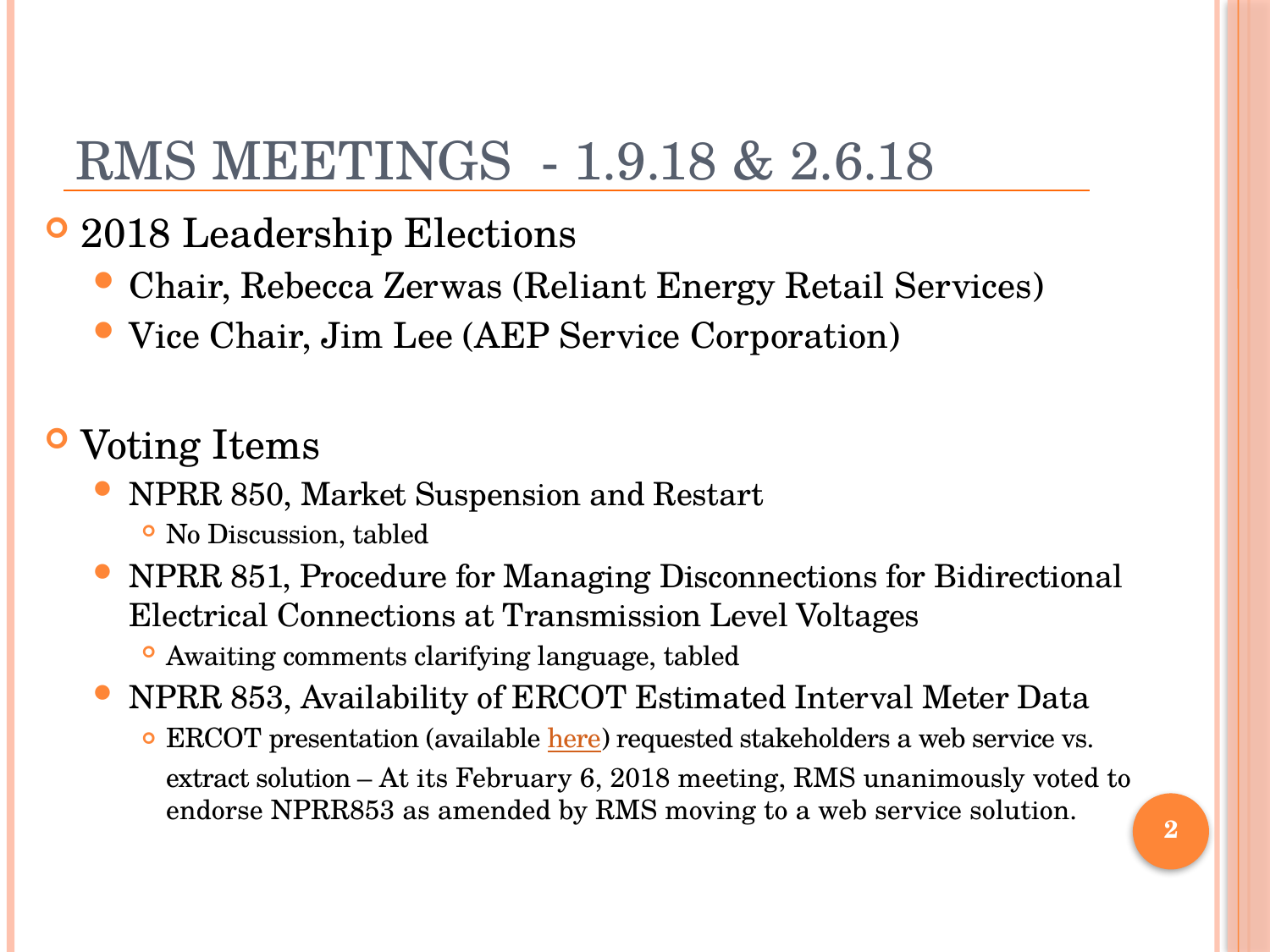

# RMS Meetings  - 1.9.18 & 2.6.18
2018 Leadership Elections
Chair, Rebecca Zerwas (Reliant Energy Retail Services)
Vice Chair, Jim Lee (AEP Service Corporation)

Voting Items
NPRR 850, Market Suspension and Restart
No Discussion, tabled
NPRR 851, Procedure for Managing Disconnections for Bidirectional Electrical Connections at Transmission Level Voltages
Awaiting comments clarifying language, tabled
NPRR 853, Availability of ERCOT Estimated Interval Meter Data
ERCOT presentation (available here) requested stakeholders a web service vs. extract solution – At its February 6, 2018 meeting, RMS unanimously voted to endorse NPRR853 as amended by RMS moving to a web service solution.

2